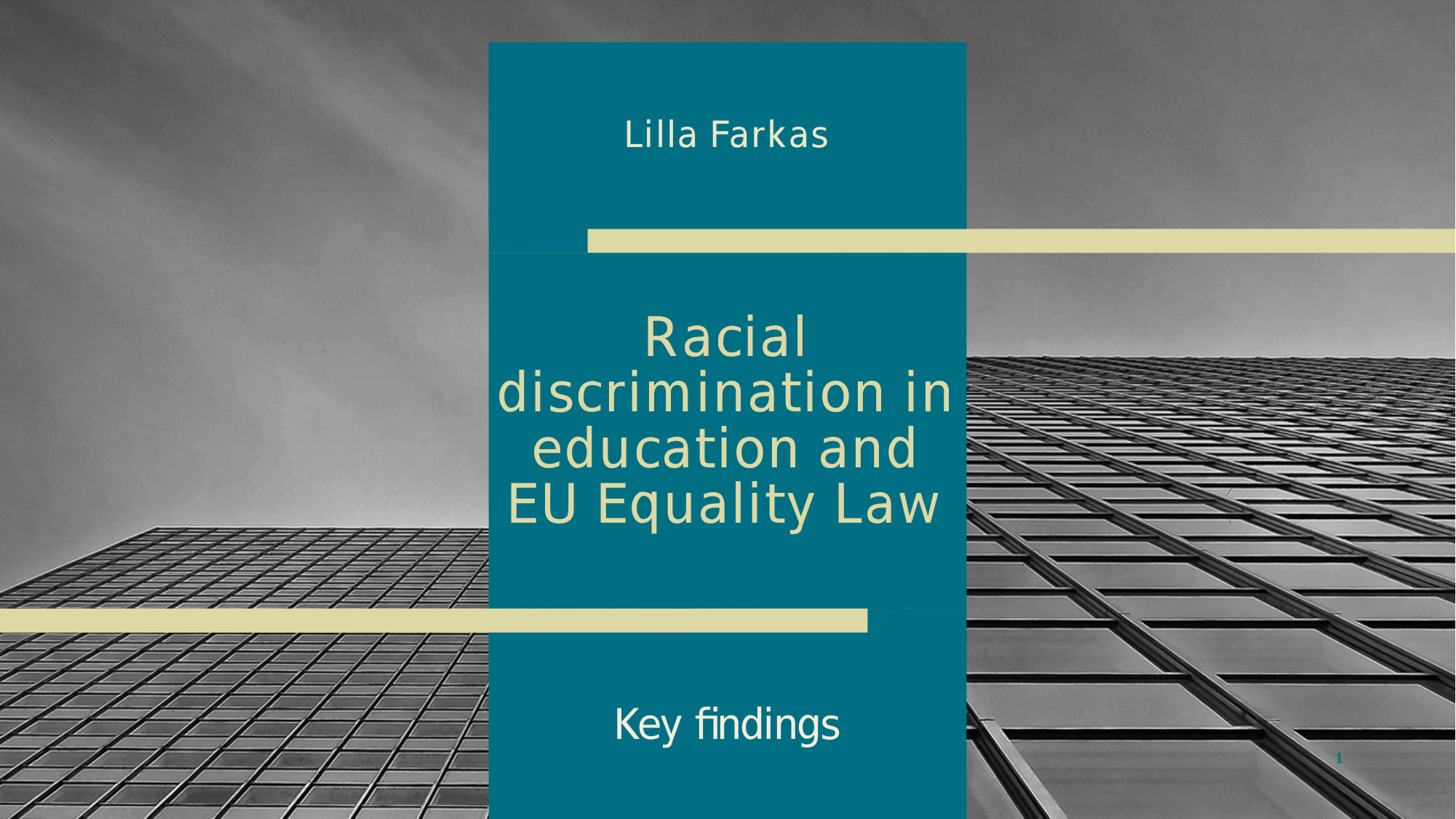

Lilla Farkas
# Racial discrimination in education and EU Equality Law
Key findings
1